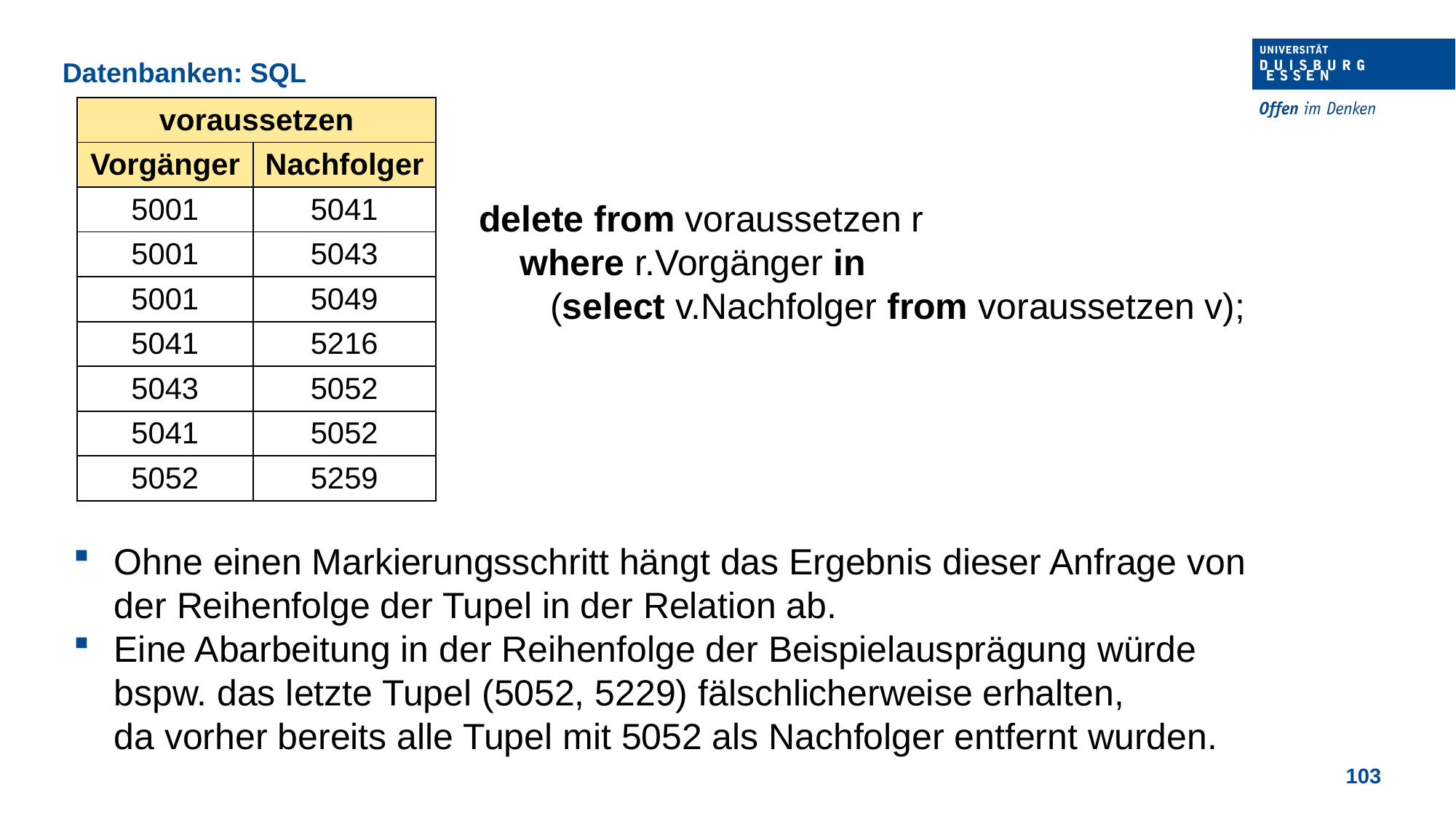

Datenbanken: SQL
| voraussetzen |  |
| --- | --- |
| Vorgänger | Nachfolger |
| 5001 | 5041 |
| 5001 | 5043 |
| 5001 | 5049 |
| 5041 | 5216 |
| 5043 | 5052 |
| 5041 | 5052 |
| 5052 | 5259 |
delete from voraussetzen r
    where r.Vorgänger in
       (select v.Nachfolger from voraussetzen v);
Ohne einen Markierungsschritt hängt das Ergebnis dieser Anfrage von der Reihenfolge der Tupel in der Relation ab.
Eine Abarbeitung in der Reihenfolge der Beispielausprägung würde bspw. das letzte Tupel (5052, 5229) fälschlicherweise erhalten,
da vorher bereits alle Tupel mit 5052 als Nachfolger entfernt wurden.
103